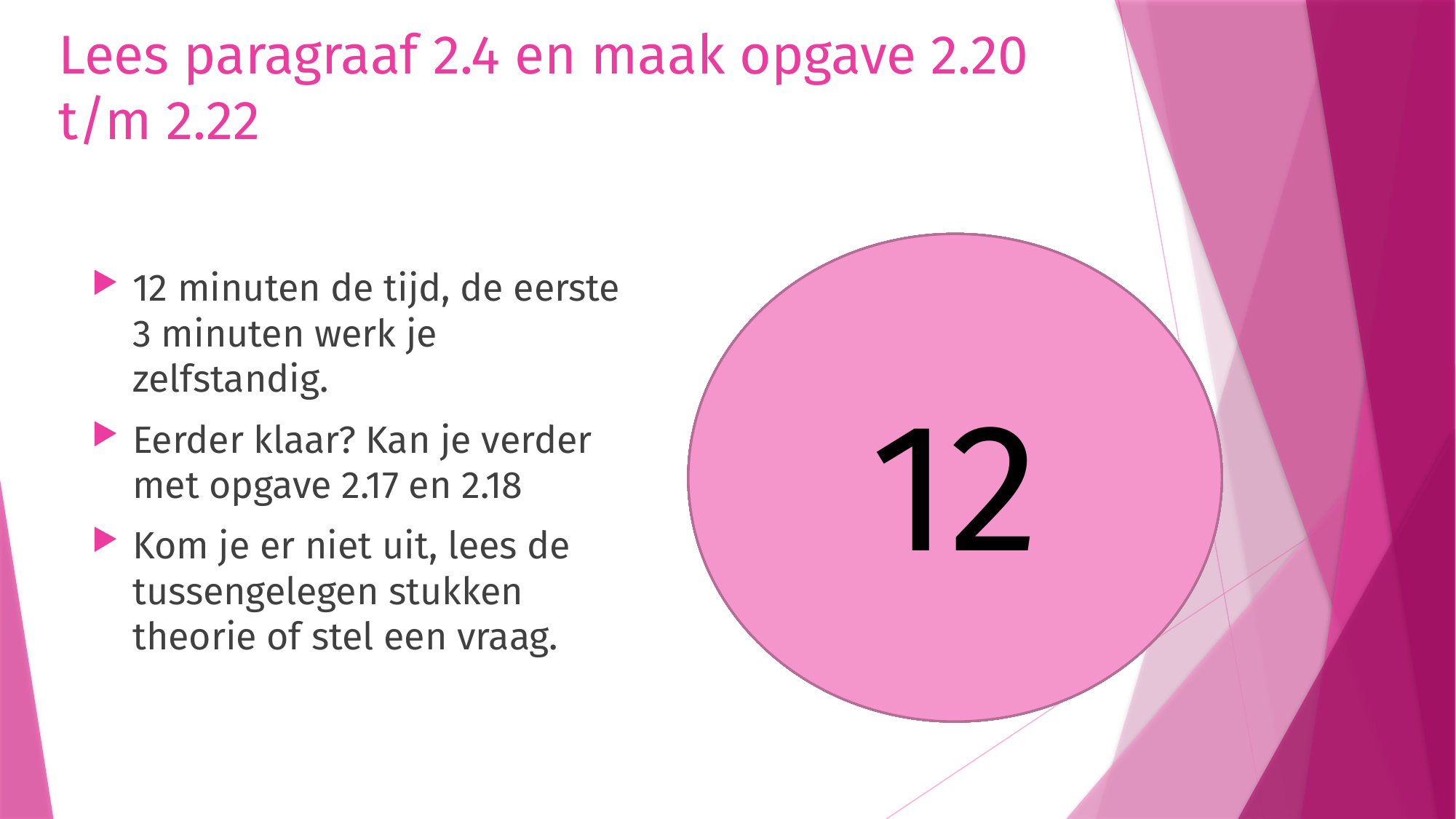

# Lees paragraaf 2.4 en maak opgave 2.20 t/m 2.22
11
12
10
9
8
7
6
5
4
3
1
2
12 minuten de tijd, de eerste 3 minuten werk je zelfstandig.
Eerder klaar? Kan je verder met opgave 2.17 en 2.18
Kom je er niet uit, lees de tussengelegen stukken theorie of stel een vraag.